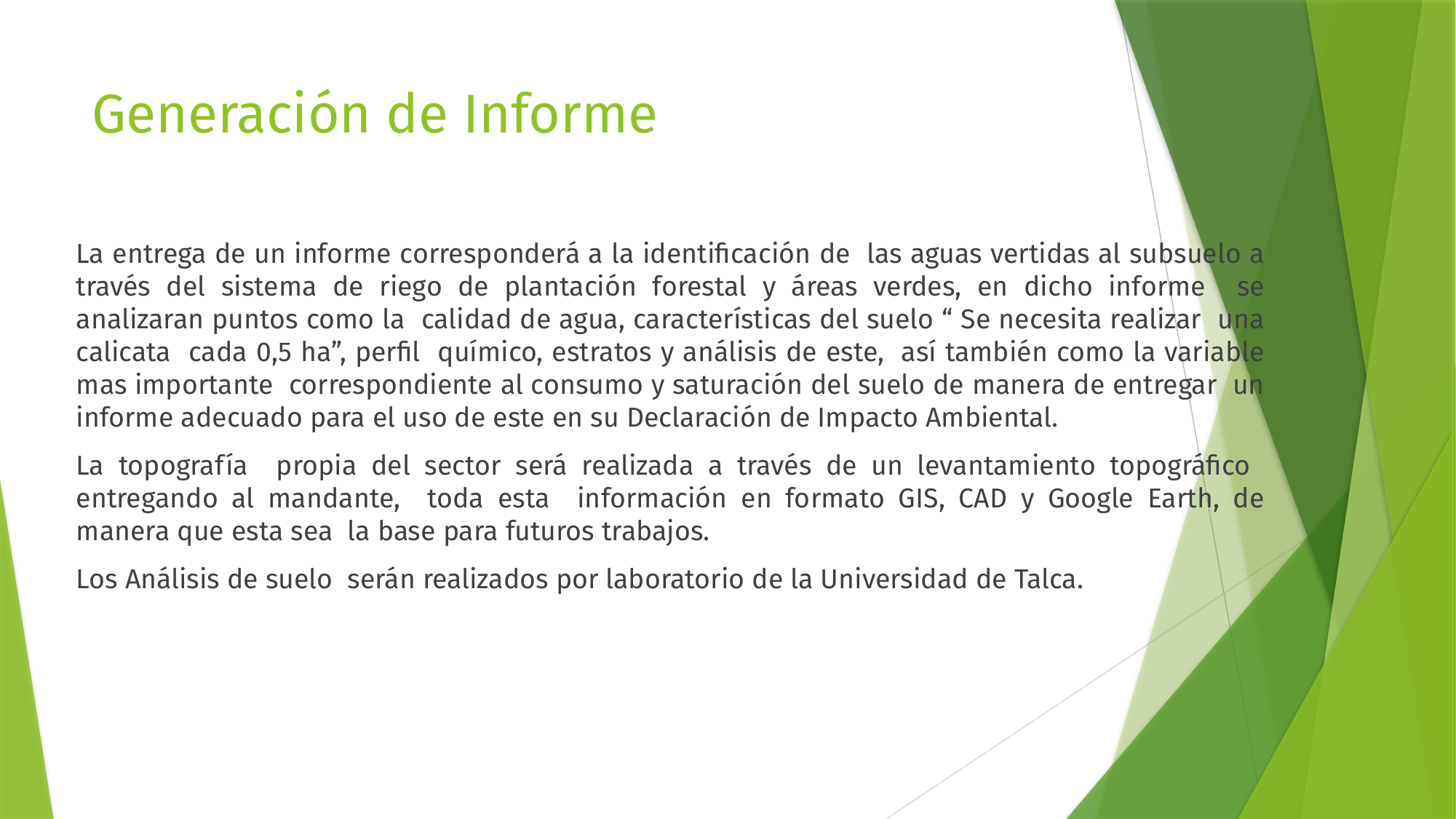

# Generación de Informe
La entrega de un informe corresponderá a la identificación de  las aguas vertidas al subsuelo a través del sistema de riego de plantación forestal y áreas verdes, en dicho informe  se analizaran puntos como la  calidad de agua, características del suelo “ Se necesita realizar  una calicata  cada 0,5 ha”, perfil  químico, estratos y análisis de este,  así también como la variable mas importante  correspondiente al consumo y saturación del suelo de manera de entregar  un informe adecuado para el uso de este en su Declaración de Impacto Ambiental.
La topografía  propia del sector será realizada a través de un levantamiento topográfico  entregando al mandante,  toda esta  información en formato GIS, CAD y Google Earth, de manera que esta sea  la base para futuros trabajos.
Los Análisis de suelo  serán realizados por laboratorio de la Universidad de Talca.